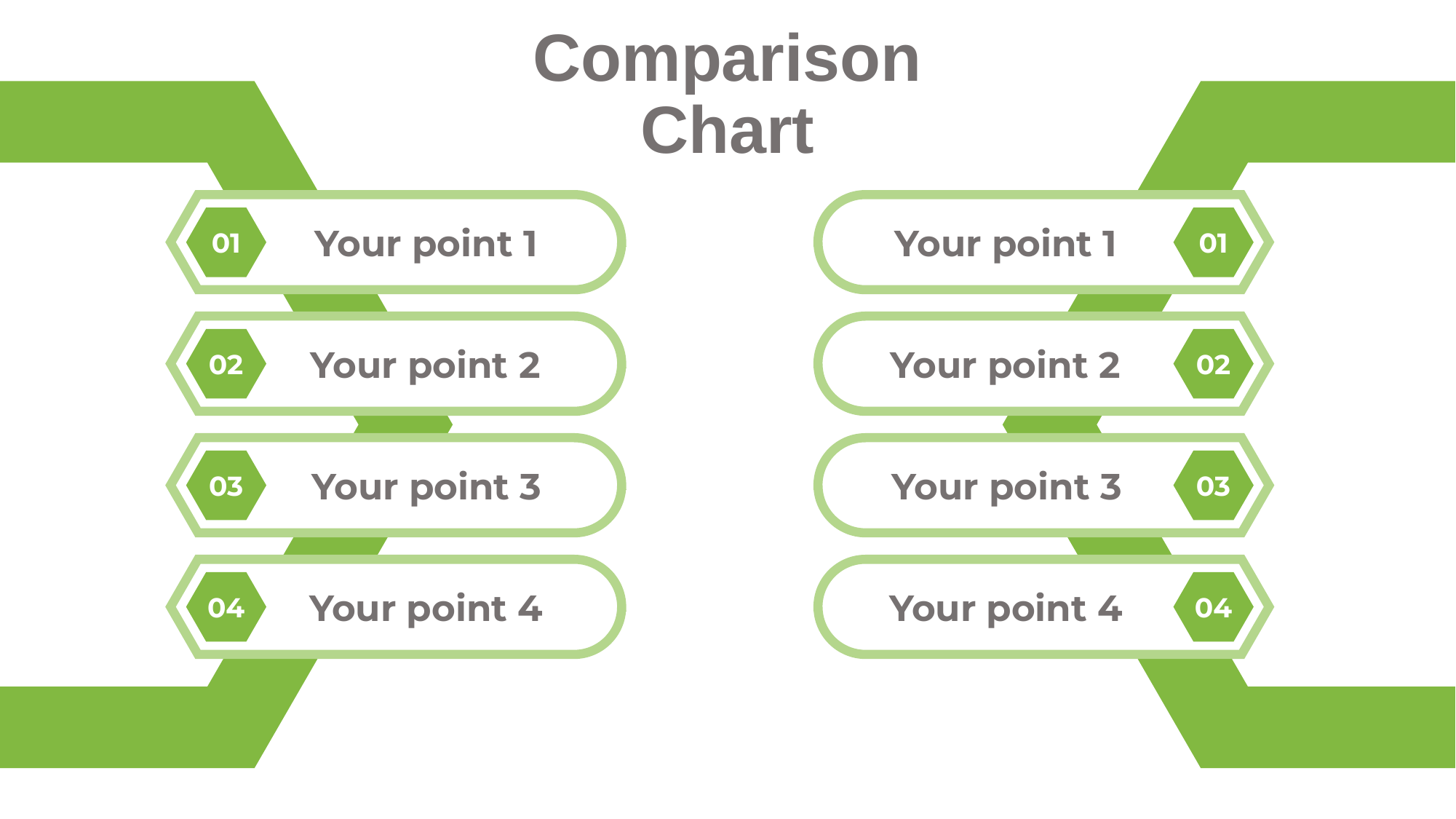

# Comparison Chart

Your point 1
Your point 1
01
01

Your point 2
Your point 2
02
02

Your point 3
Your point 3
03
03

Your point 4
Your point 4
04
04